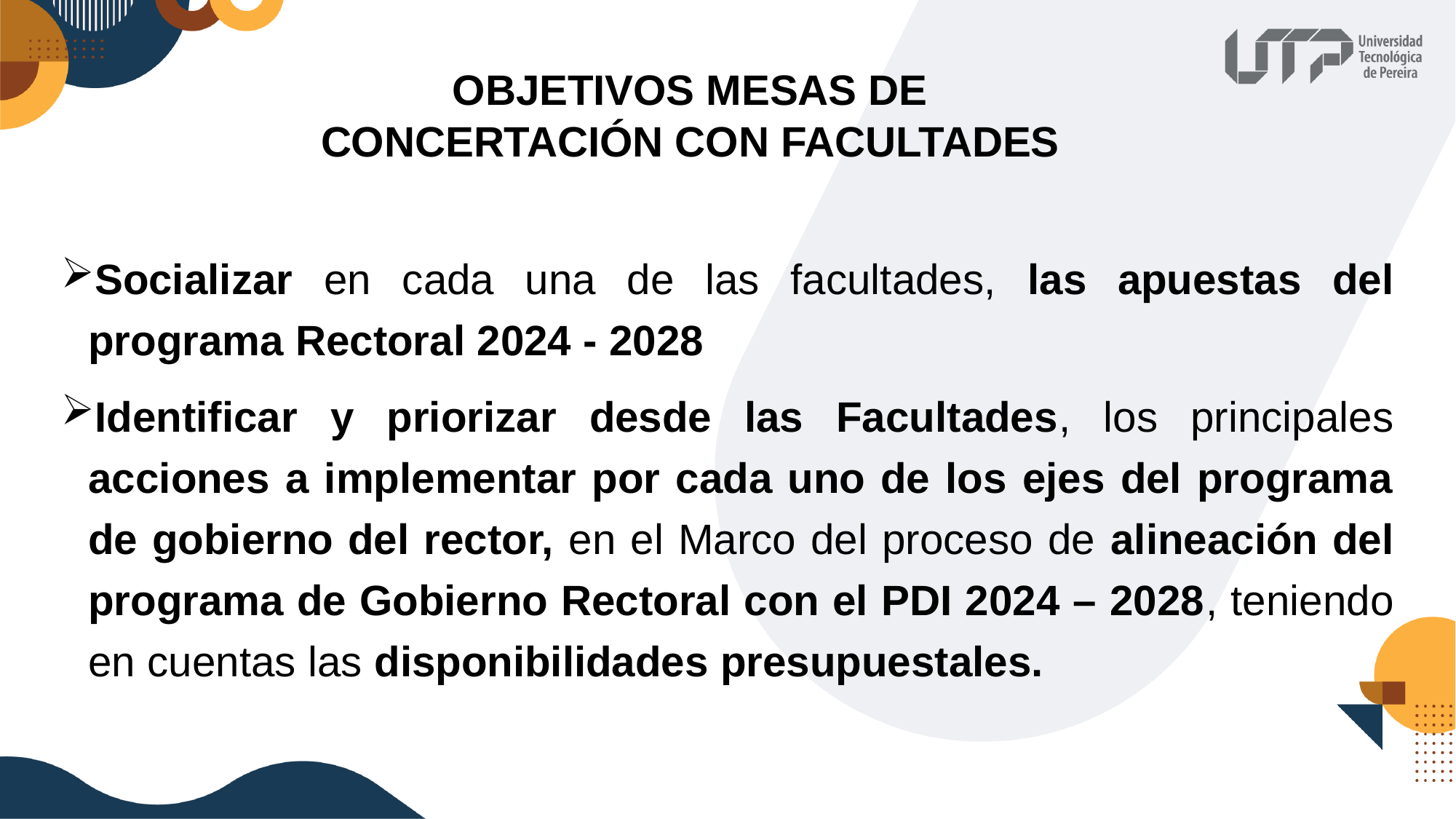

OBJETIVOS MESAS DE CONCERTACIÓN CON FACULTADES
Socializar en cada una de las facultades, las apuestas del programa Rectoral 2024 - 2028
Identificar y priorizar desde las Facultades, los principales acciones a implementar por cada uno de los ejes del programa de gobierno del rector, en el Marco del proceso de alineación del programa de Gobierno Rectoral con el PDI 2024 – 2028, teniendo en cuentas las disponibilidades presupuestales.